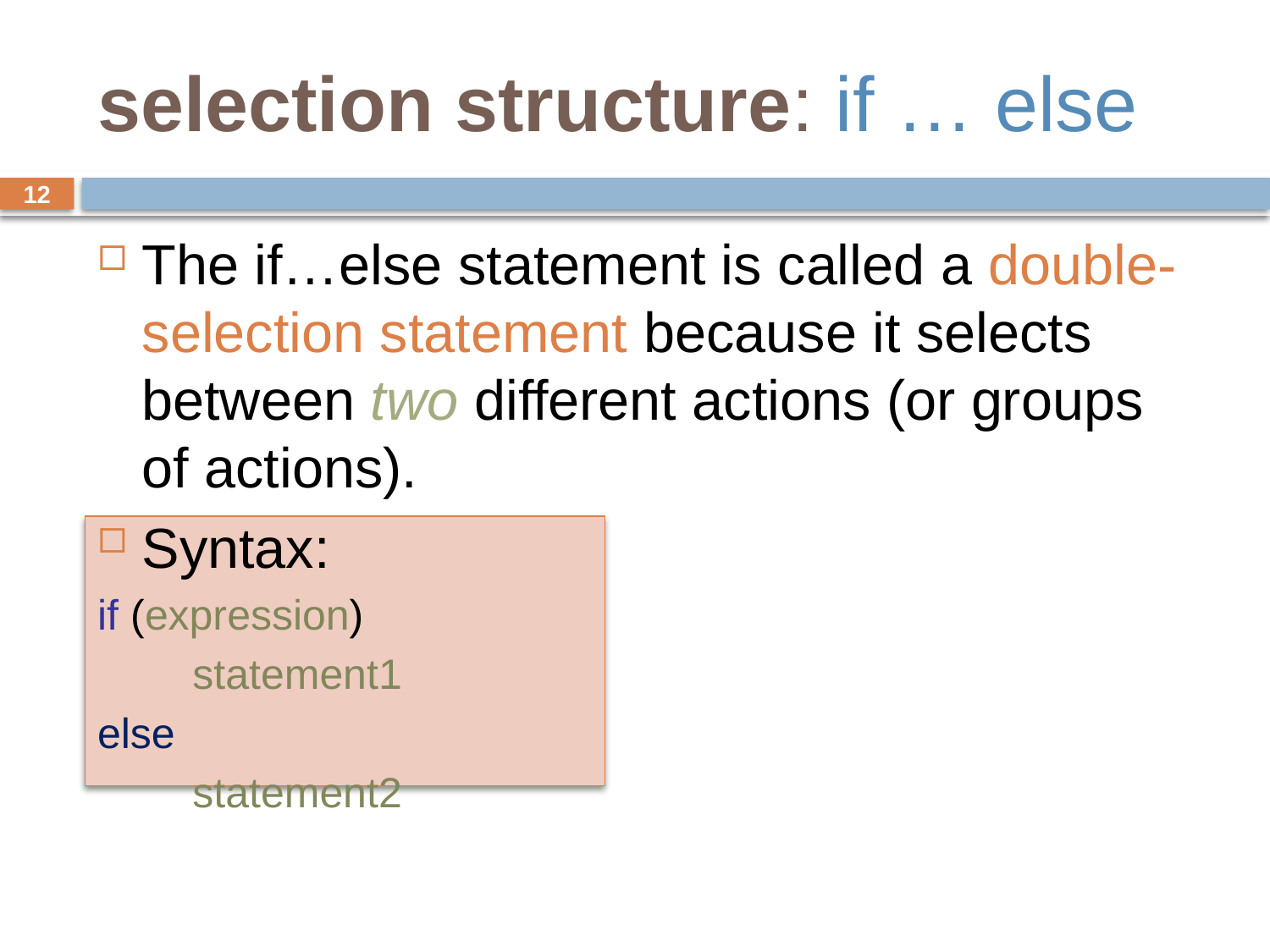

# selection structure: if … else
12
The if…else statement is called a double-selection statement because it selects between two different actions (or groups of actions).
Syntax:
if (expression)
	    statement1
else
 	    statement2